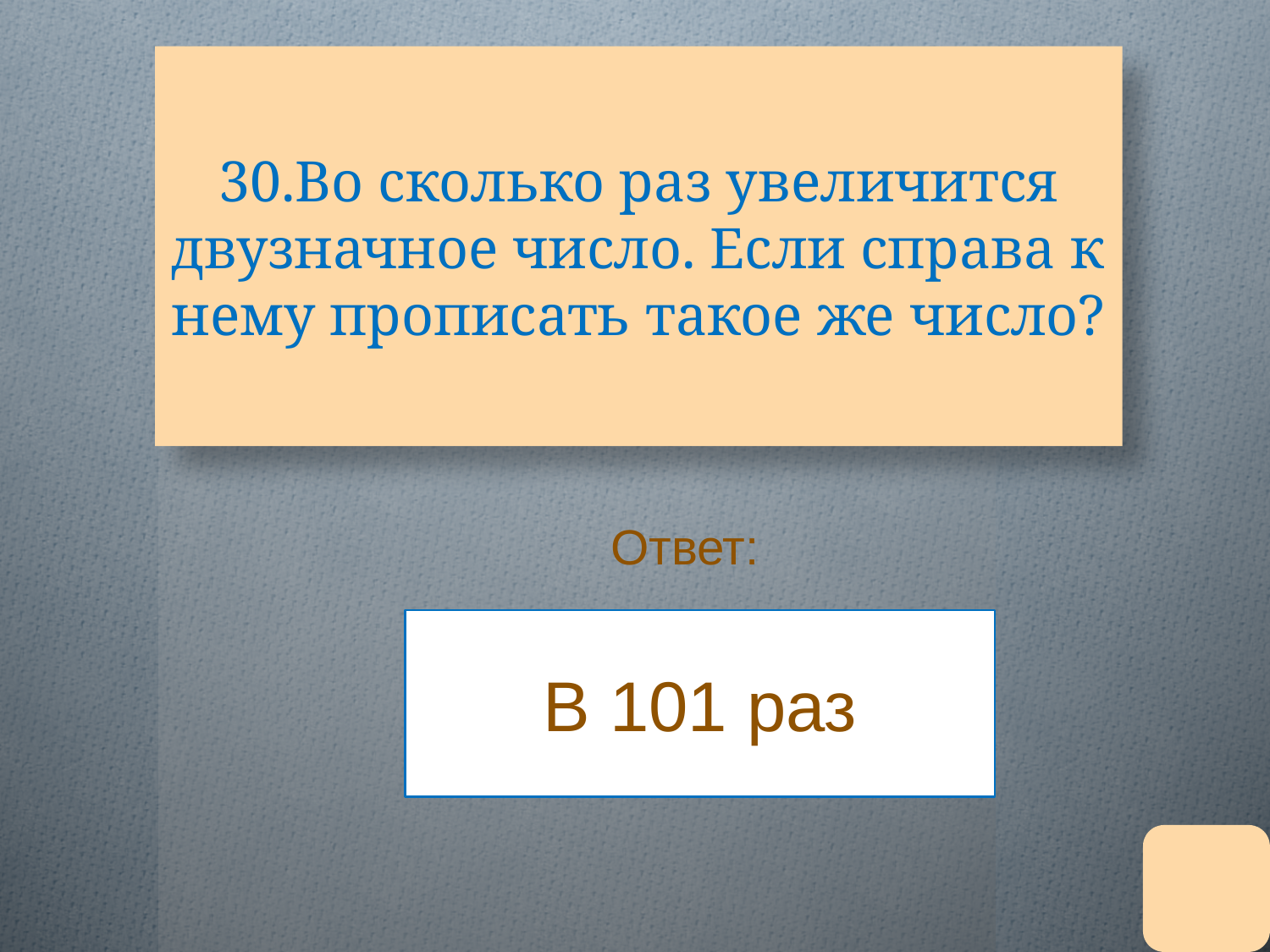

# 30.Во сколько раз увеличится двузначное число. Если справа к нему прописать такое же число?
Ответ:
В 101 раз